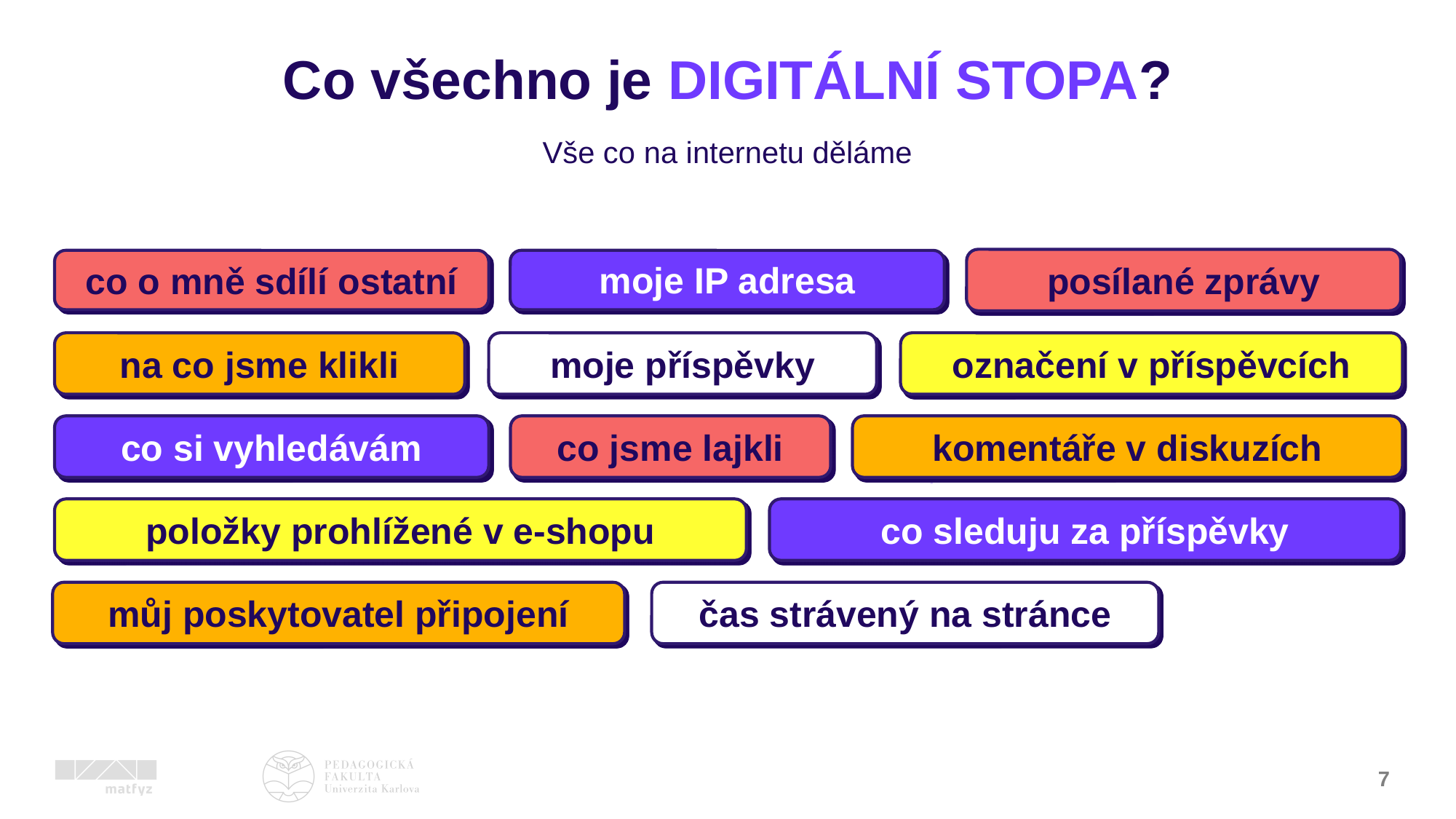

# Co všechno je DIGITÁLNÍ STOPA?
Vše co na internetu děláme
moje IP adresa
posílané zprávy
co o mně sdílí ostatní

na co jsme klikli
moje příspěvky
označení v příspěvcích
co si vyhledávám
co jsme lajkli
komentáře v diskuzích
1]
položky prohlížené v e-shopu
co sleduju za příspěvky
můj poskytovatel připojení
čas strávený na stránce
7